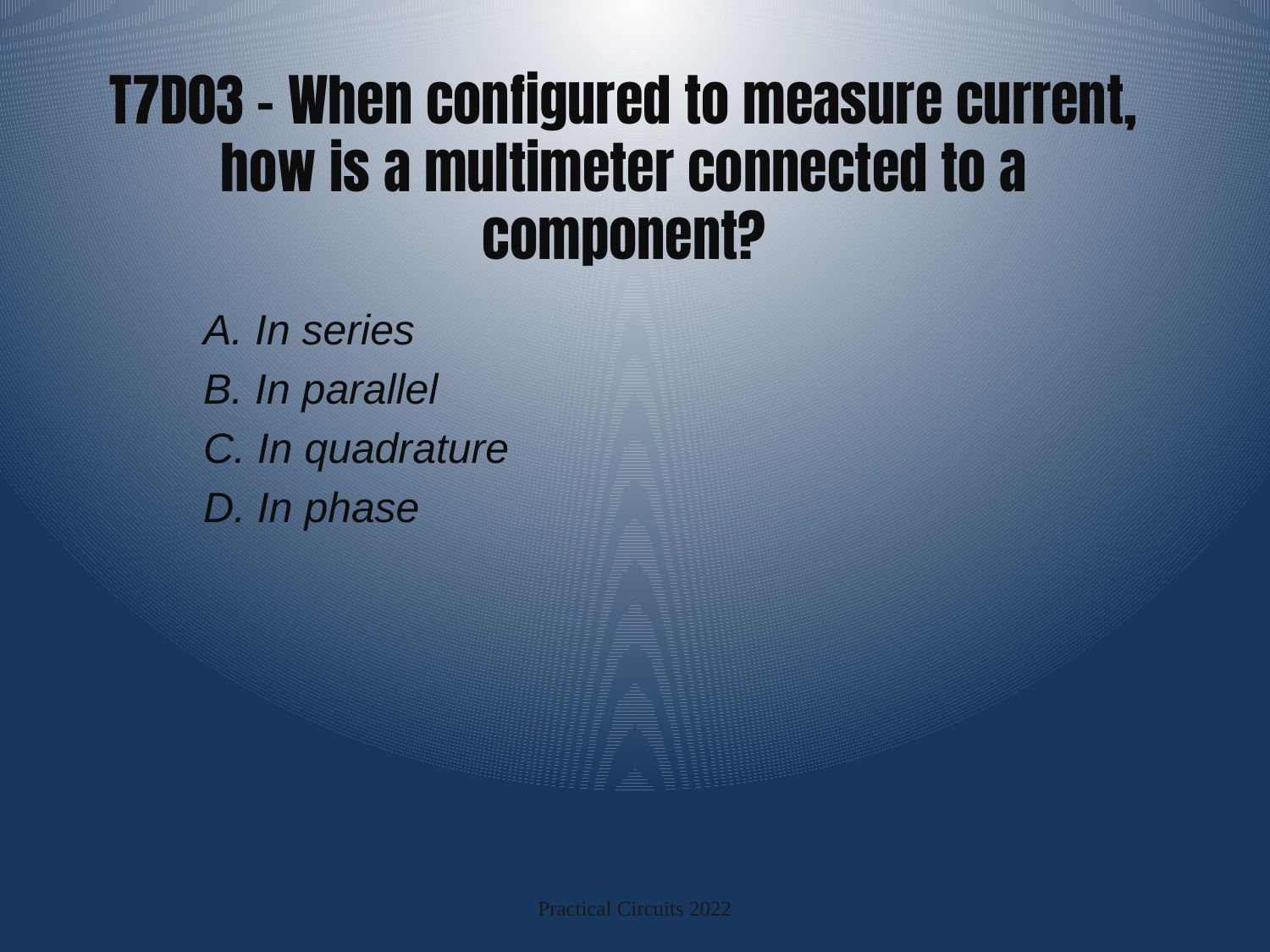

# T7D03 – When configured to measure current, how is a multimeter connected to a component?
A. In series
B. In parallel
C. In quadrature
D. In phase
Practical Circuits 2022